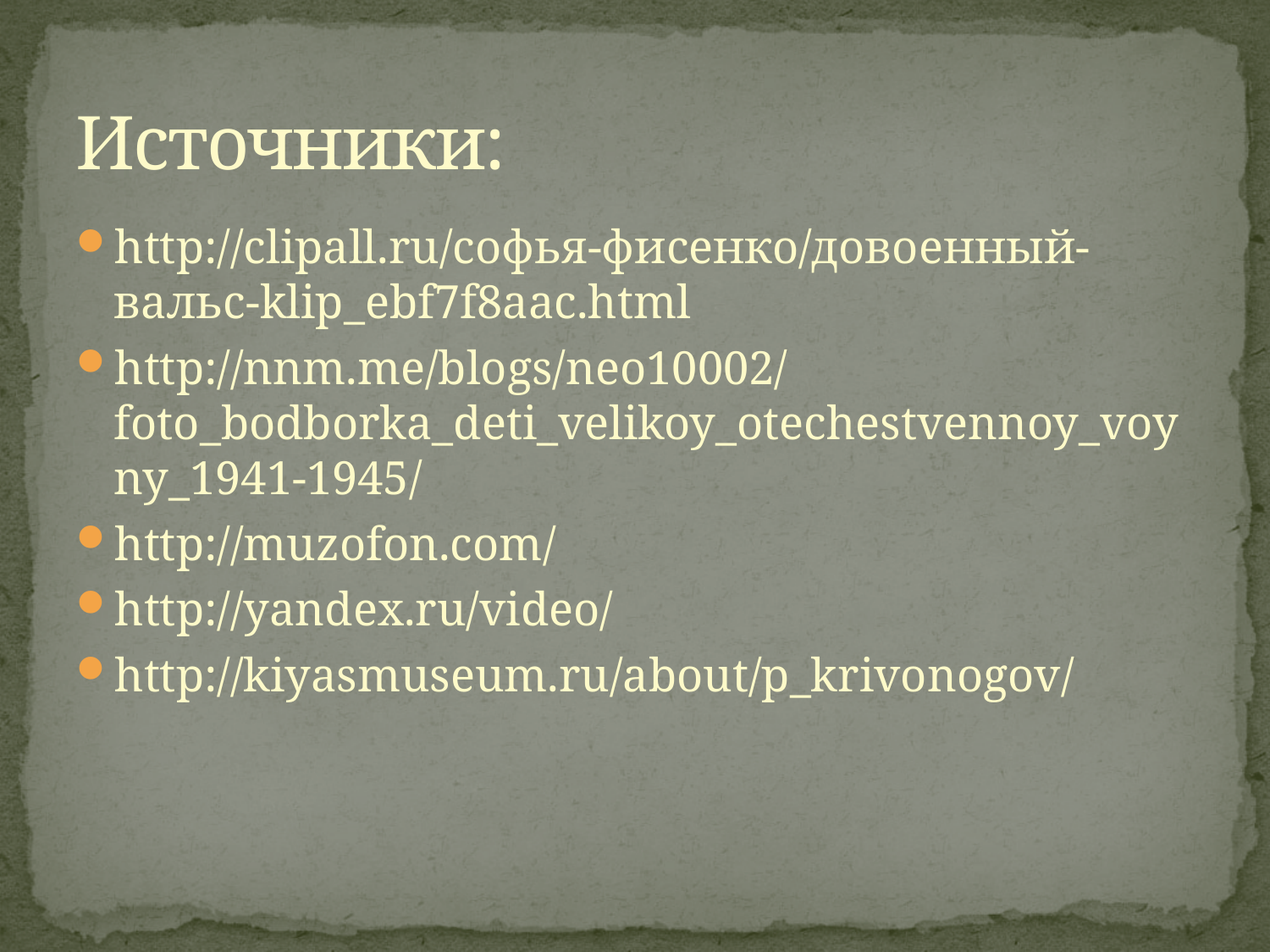

# Источники:
http://clipall.ru/софья-фисенко/довоенный-вальс-klip_ebf7f8aac.html
http://nnm.me/blogs/neo10002/foto_bodborka_deti_velikoy_otechestvennoy_voyny_1941-1945/
http://muzofon.com/
http://yandex.ru/video/
http://kiyasmuseum.ru/about/p_krivonogov/